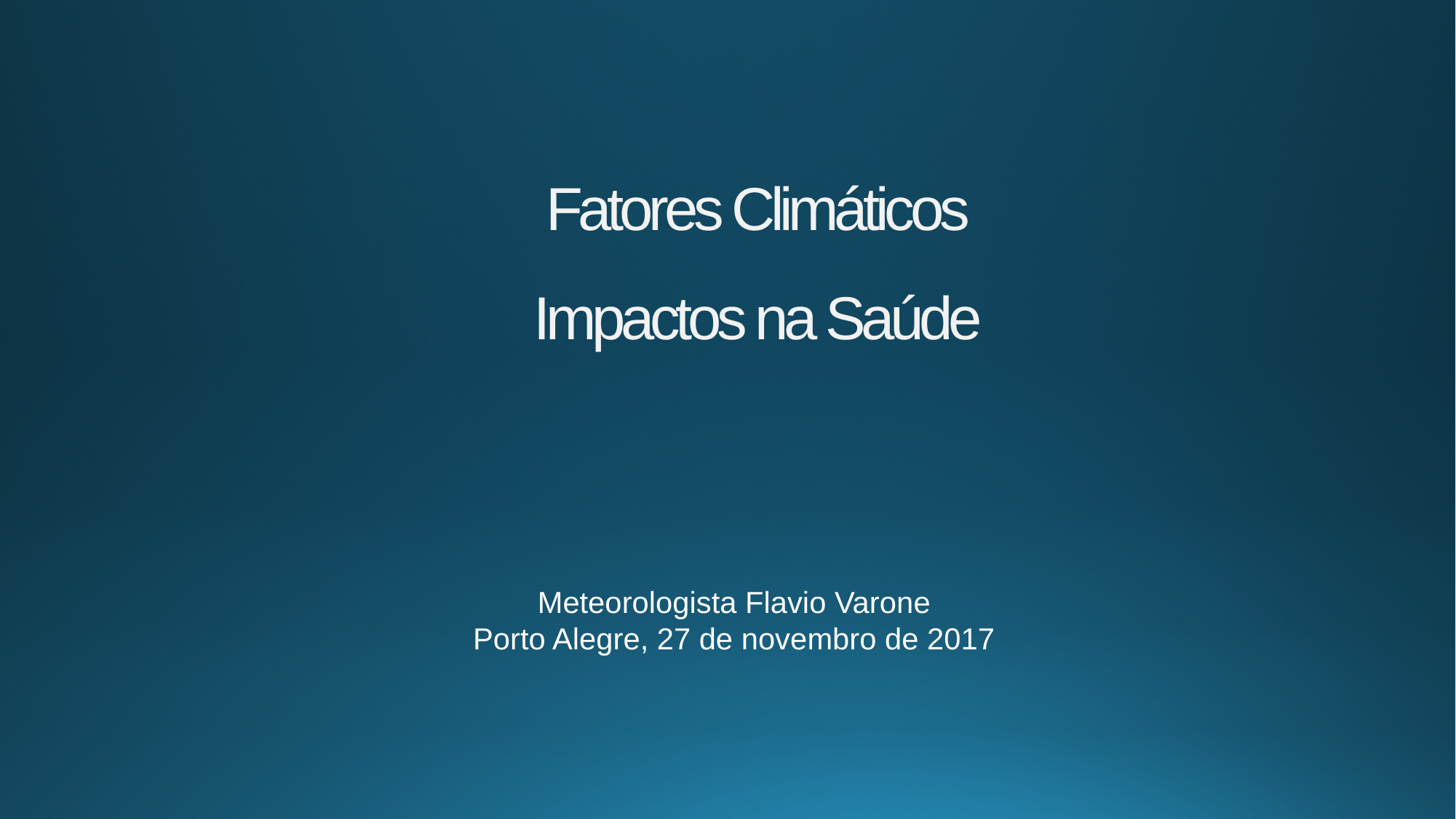

Fatores Climáticos
Impactos na Saúde
Meteorologista Flavio Varone
Porto Alegre, 27 de novembro de 2017